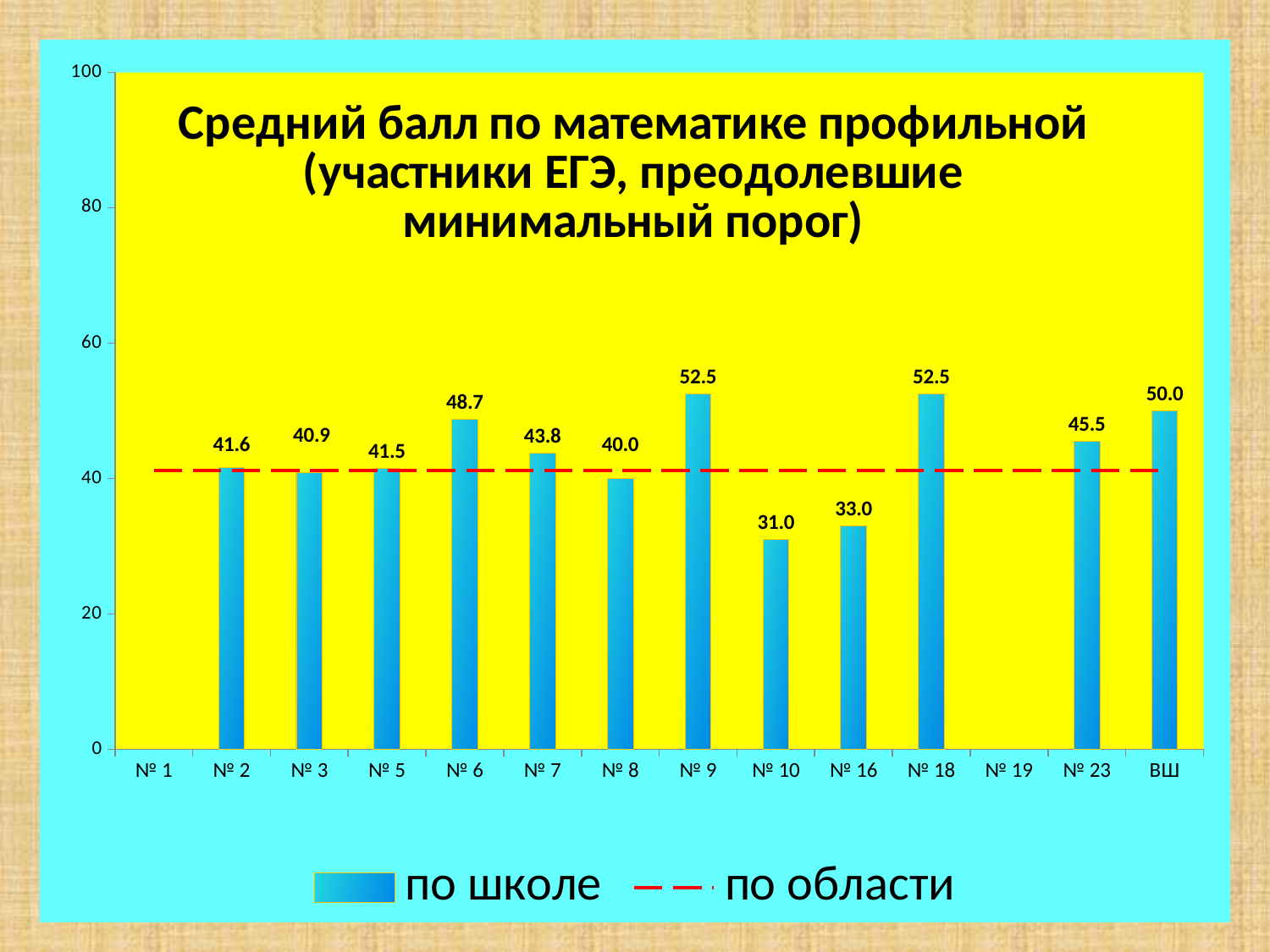

### Chart: Средний балл по математике профильной
(участники ЕГЭ, преодолевшие минимальный порог)

| Category |  |  |
|---|---|---|
| № 1 | None | 41.22000000000001 |
| № 2 | 41.6 | 41.22000000000001 |
| № 3 | 40.875 | 41.22000000000001 |
| № 5 | 41.5 | 41.22000000000001 |
| № 6 | 48.6875 | 41.22000000000001 |
| № 7 | 43.75 | 41.22000000000001 |
| № 8 | 40.0 | 41.22000000000001 |
| № 9 | 52.5 | 41.22000000000001 |
| № 10 | 31.0 | 41.22000000000001 |
| № 16 | 33.0 | 41.22000000000001 |
| № 18 | 52.5 | 41.22000000000001 |
| № 19 | None | 41.22000000000001 |
| № 23 | 45.5 | 41.22000000000001 |
| ВШ | 50.0 | 41.22000000000001 |